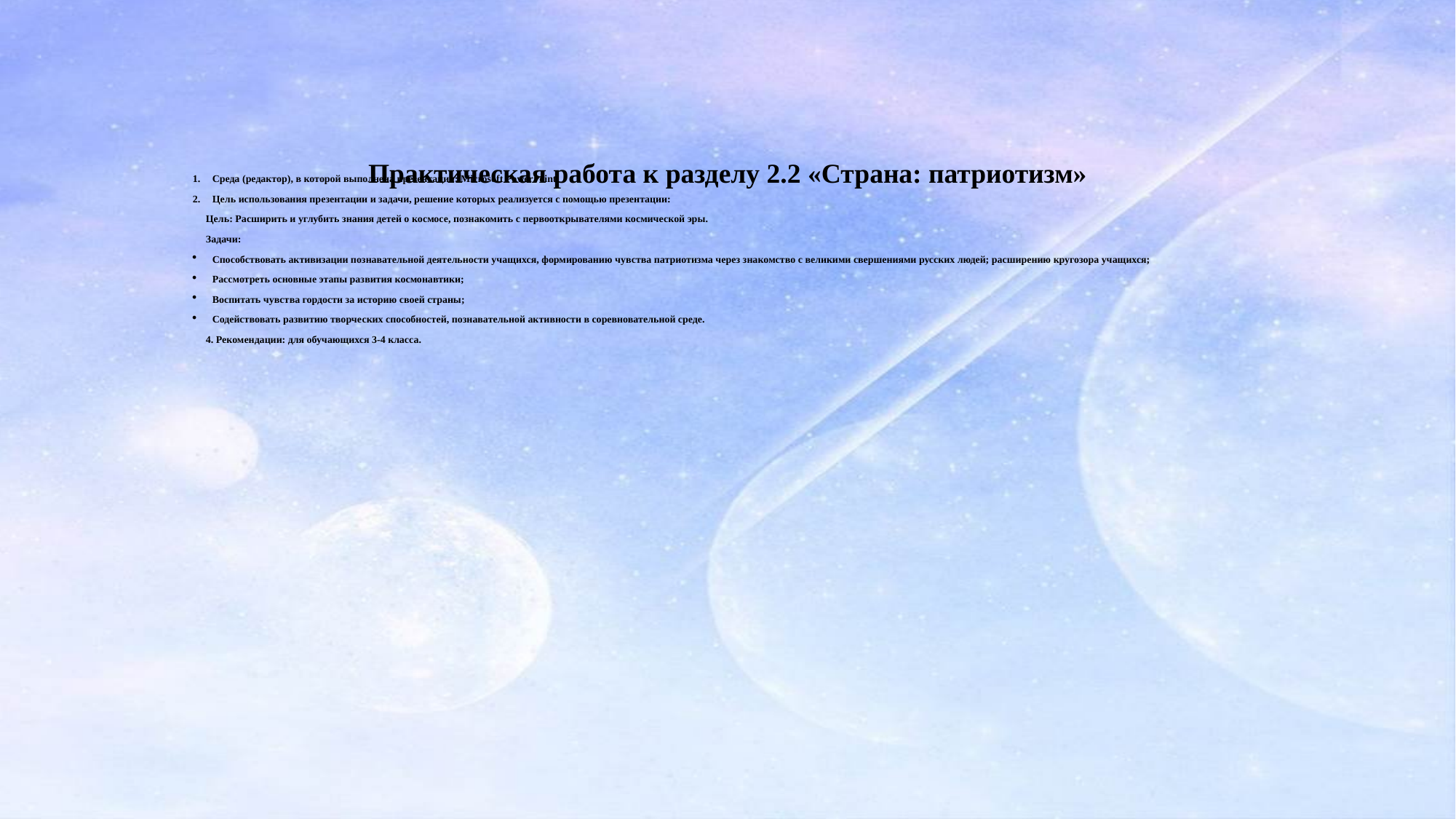

# Практическая работа к разделу 2.2 «Страна: патриотизм»
Среда (редактор), в которой выполнена презентация: Microsoft PowerPoint.
Цель использования презентации и задачи, решение которых реализуется с помощью презентации:
Цель: Расширить и углубить знания детей о космосе, познакомить с первооткрывателями космической эры.
Задачи:
Способствовать активизации познавательной деятельности учащихся, формированию чувства патриотизма через знакомство с великими свершениями русских людей; расширению кругозора учащихся;
Рассмотреть основные этапы развития космонавтики;
Воспитать чувства гордости за историю своей страны;
Содействовать развитию творческих способностей, познавательной активности в соревновательной среде.
4. Рекомендации: для обучающихся 3-4 класса.